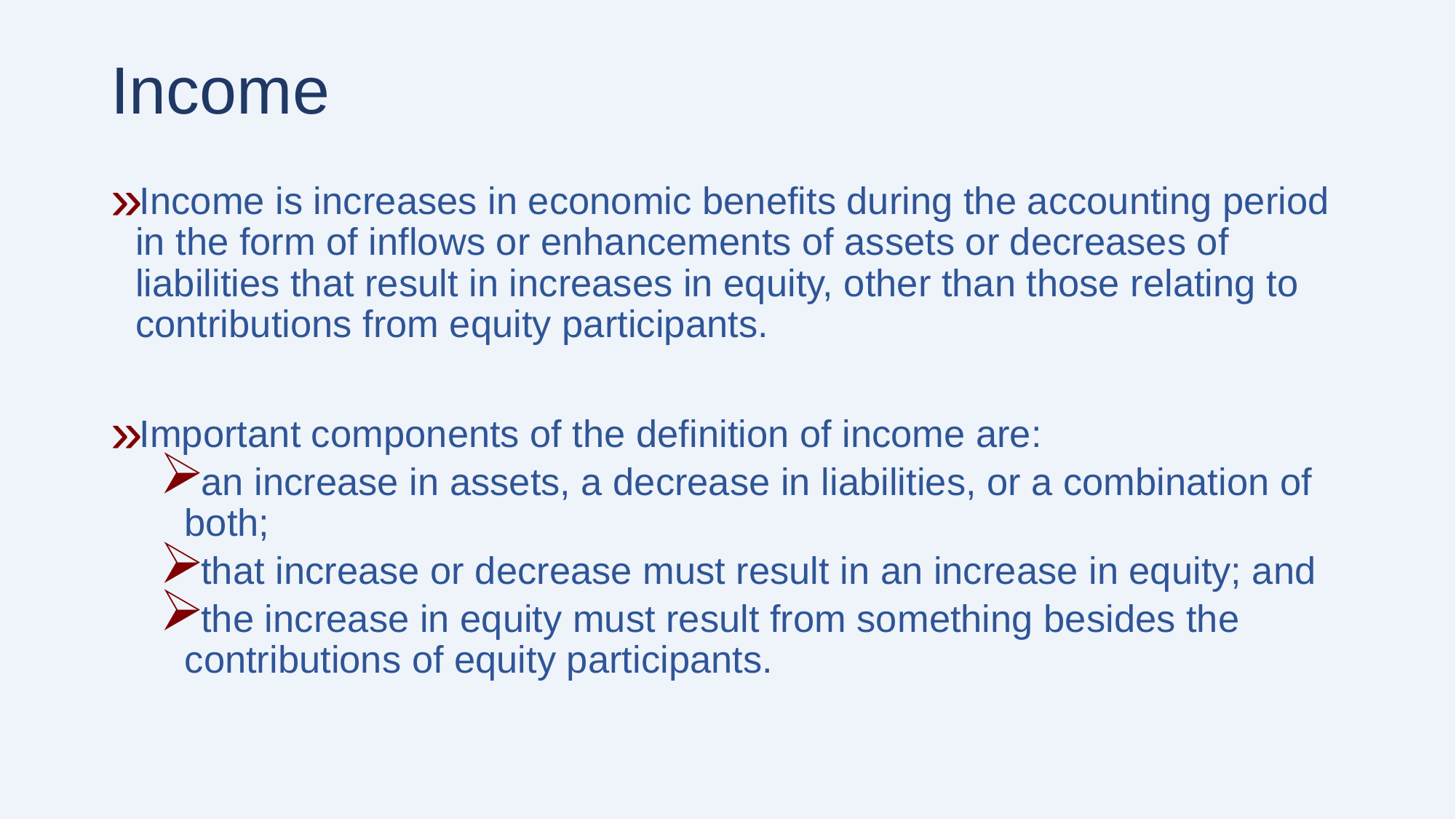

# Income
Income is increases in economic benefits during the accounting period in the form of inflows or enhancements of assets or decreases of liabilities that result in increases in equity, other than those relating to contributions from equity participants.

Important components of the definition of income are:
an increase in assets, a decrease in liabilities, or a combination of both;
that increase or decrease must result in an increase in equity; and
the increase in equity must result from something besides the contributions of equity participants.

38